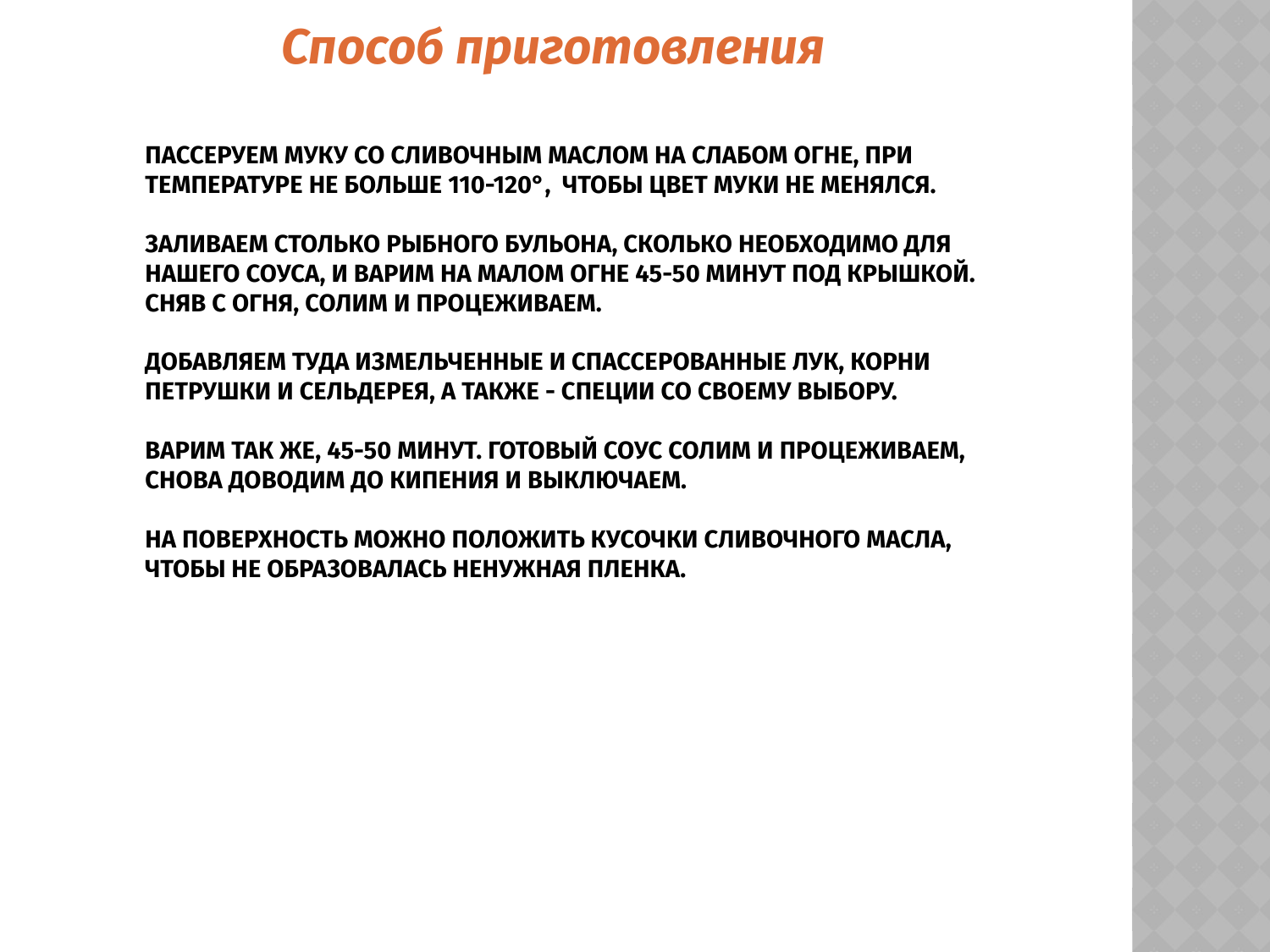

Способ приготовления

# Пассеруем муку со сливочным маслом на слабом огне, при температуре не больше 110-120°,  чтобы цвет муки не менялся. Заливаем столько рыбного бульона, сколько необходимо для нашего соуса, и варим на малом огне 45-50 минут под крышкой. Сняв с огня, солим и процеживаем. добавляем туда измельченные и спассерованные лук, корни петрушки и сельдерея, а также - специи со своему выбору. Варим так же, 45-50 минут. Готовый соус солим и процеживаем, снова доводим до кипения и выключаем. На поверхность можно положить кусочки сливочного масла, чтобы не образовалась ненужная пленка.